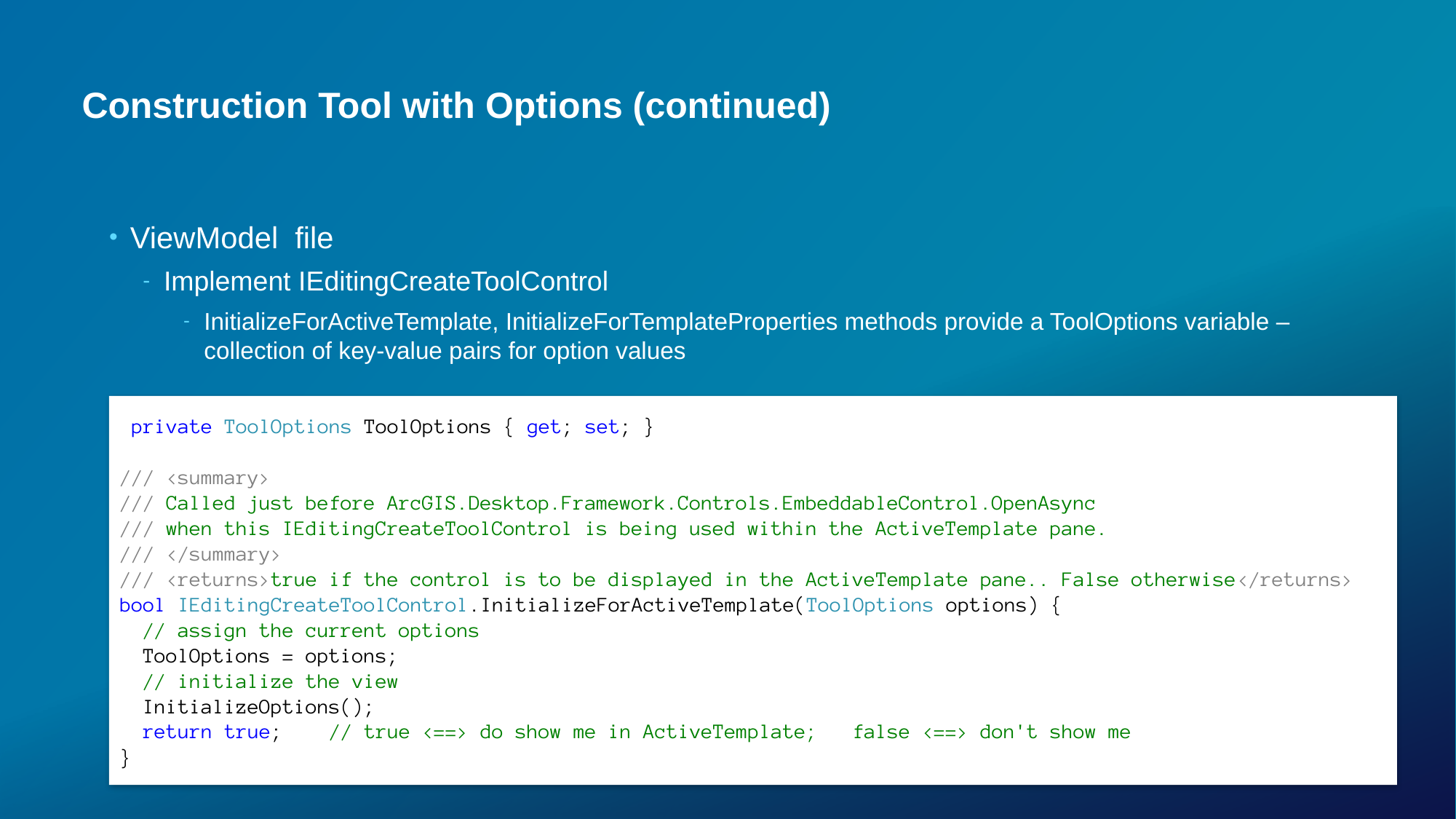

# Construction Tool with Options (continued)
ViewModel  file
Implement IEditingCreateToolControl
InitializeForActiveTemplate, InitializeForTemplateProperties methods provide a ToolOptions variable – collection of key-value pairs for option values

 private ToolOptions ToolOptions { get; set; }

/// <summary>
/// Called just before ArcGIS.Desktop.Framework.Controls.EmbeddableControl.OpenAsync
/// when this IEditingCreateToolControl is being used within the ActiveTemplate pane.
/// </summary>
/// <returns>true if the control is to be displayed in the ActiveTemplate pane.. False otherwise</returns>
bool IEditingCreateToolControl.InitializeForActiveTemplate(ToolOptions options) {
  // assign the current options
  ToolOptions = options;
  // initialize the view
  InitializeOptions();
  return true;    // true <==> do show me in ActiveTemplate;   false <==> don't show me
}